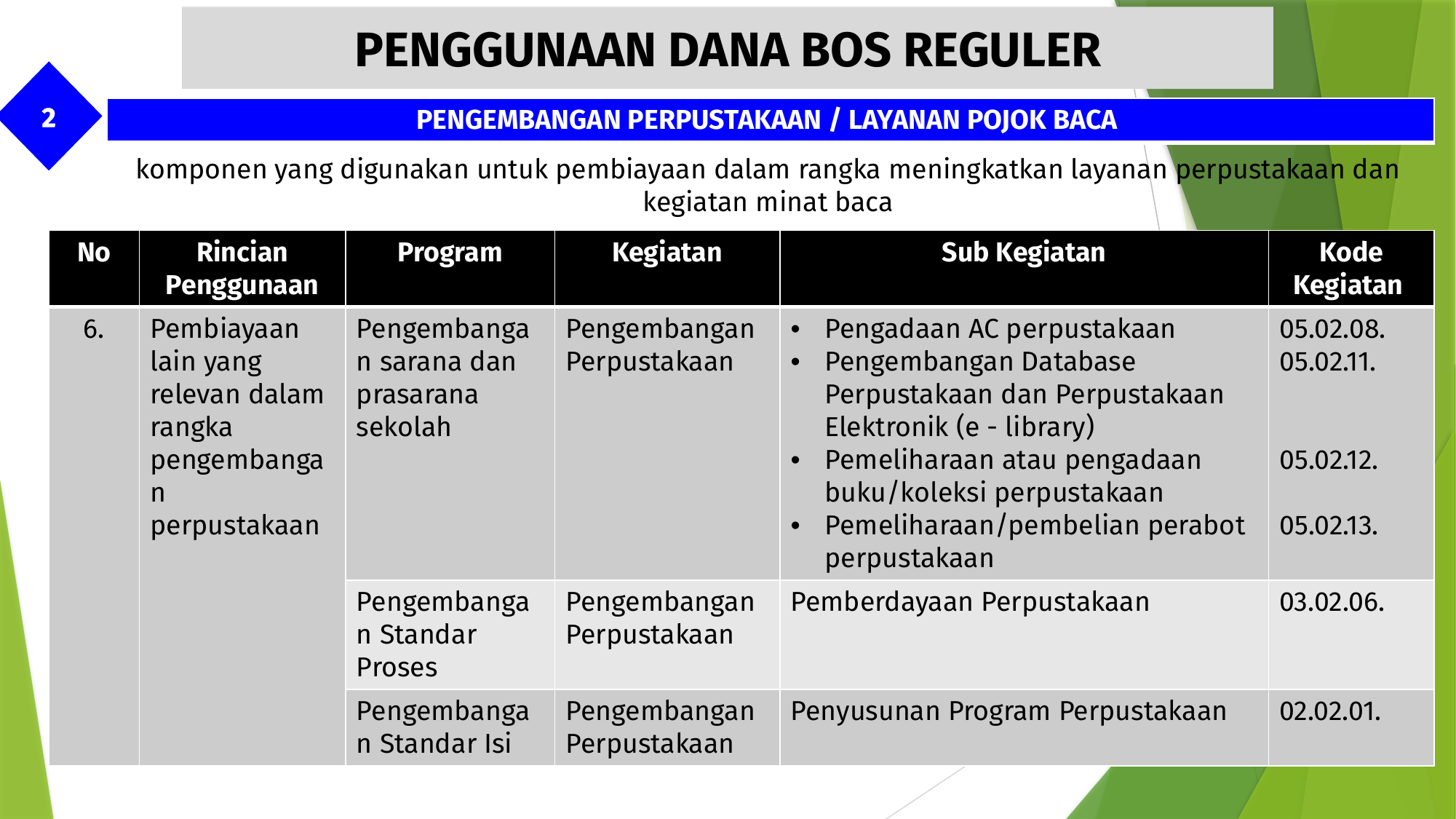

PENGGUNAAN DANA BOS REGULER
2
| PENGEMBANGAN PERPUSTAKAAN / LAYANAN POJOK BACA |
| --- |
komponen yang digunakan untuk pembiayaan dalam rangka meningkatkan layanan perpustakaan dan kegiatan minat baca
| No | Rincian Penggunaan | Program | Kegiatan | Sub Kegiatan | Kode Kegiatan |
| --- | --- | --- | --- | --- | --- |
| 6. | Pembiayaan lain yang relevan dalam rangka pengembangan perpustakaan | Pengembangan sarana dan prasarana sekolah | Pengembangan Perpustakaan | Pengadaan AC perpustakaan Pengembangan Database Perpustakaan dan Perpustakaan Elektronik (e - library) Pemeliharaan atau pengadaan buku/koleksi perpustakaan Pemeliharaan/pembelian perabot perpustakaan | 05.02.08. 05.02.11. 05.02.12. 05.02.13. |
|  |  | Pengembangan Standar Proses | Pengembangan Perpustakaan | Pemberdayaan Perpustakaan | 03.02.06. |
|  |  | Pengembangan Standar Isi | Pengembangan Perpustakaan | Penyusunan Program Perpustakaan | 02.02.01. |